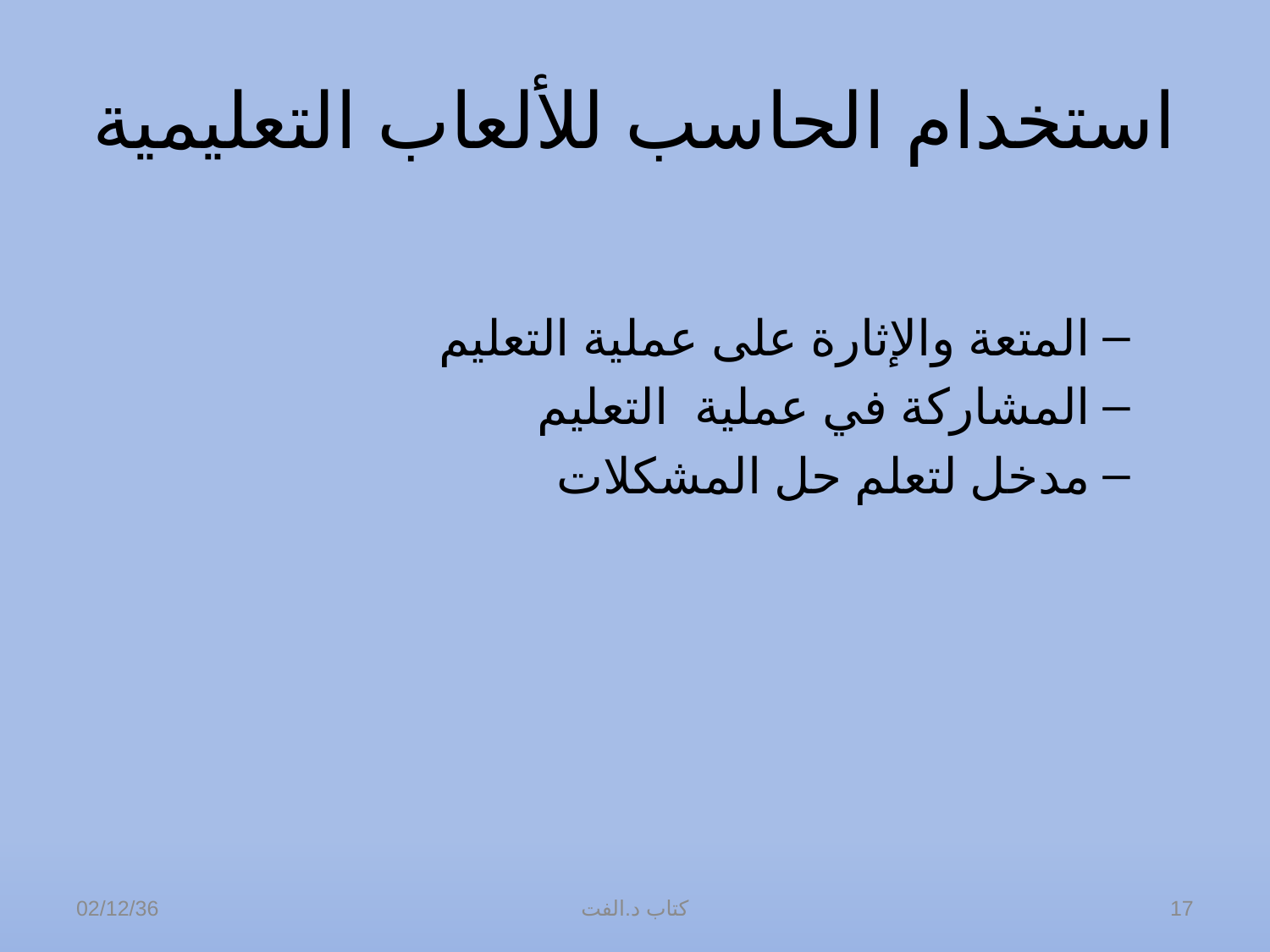

# استخدام الحاسب للألعاب التعليمية

المتعة والإثارة على عملية التعليم
المشاركة في عملية  التعليم
مدخل لتعلم حل المشكلات
02/12/36
كتاب د.الفت
17